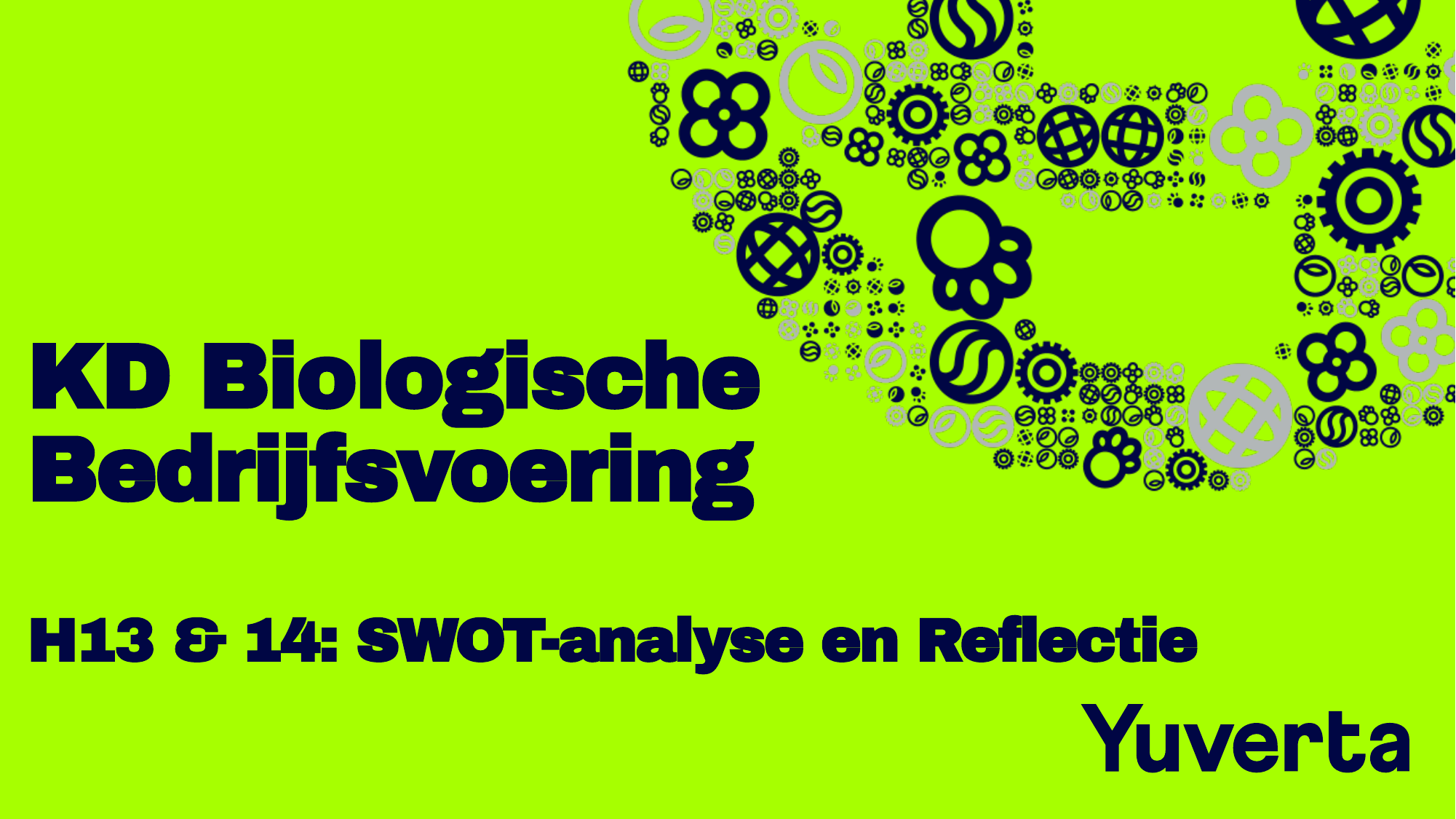

# KD Biologische Bedrijfsvoering H13 & 14: SWOT-analyse en Reflectie